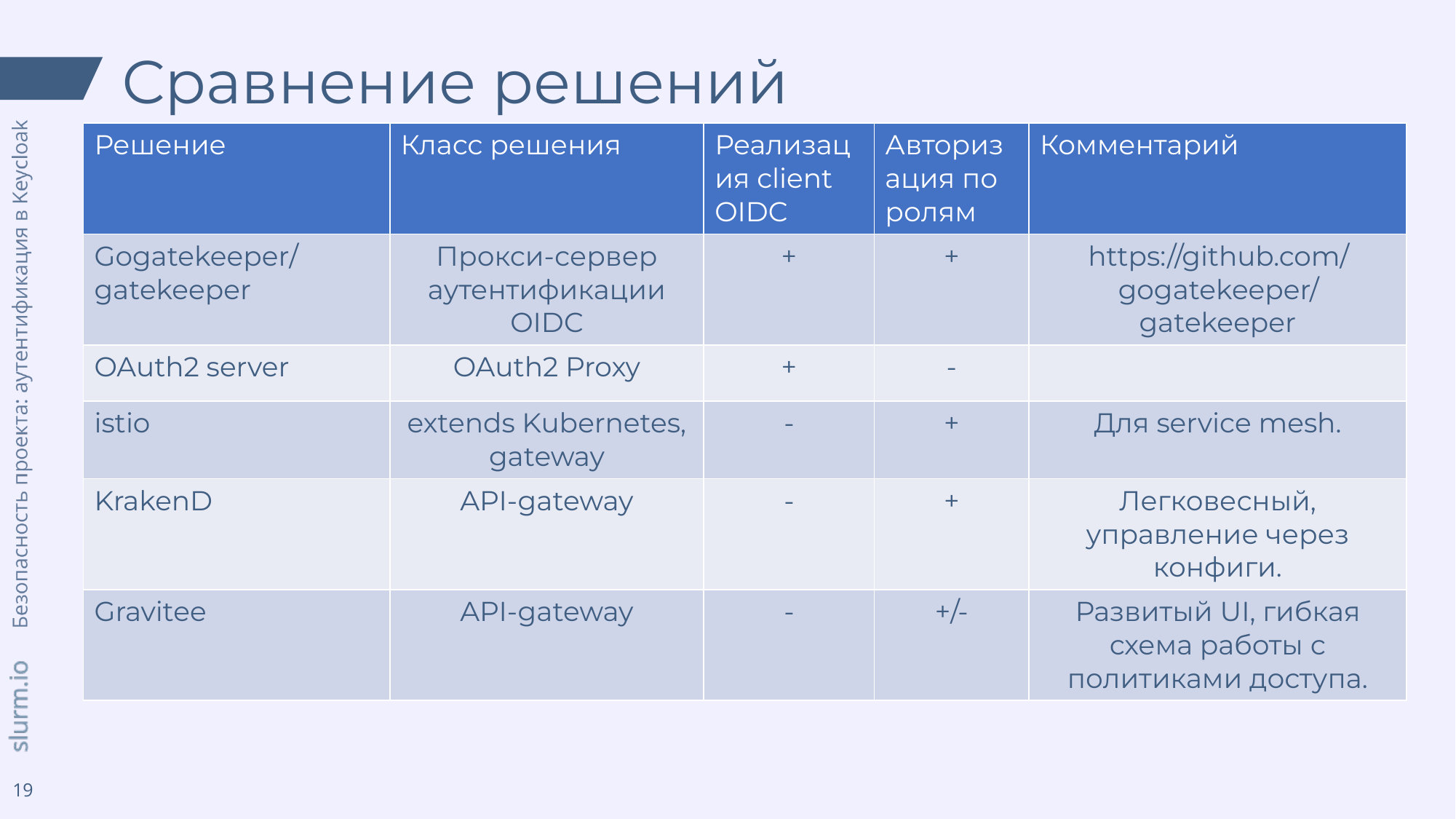

# Сравнение решений
| Решение | Класс решения | Реализация client OIDC | Авторизация по ролям | Комментарий |
| --- | --- | --- | --- | --- |
| Gogatekeeper/gatekeeper | Прокси-сервер аутентификации OIDC | + | + | https://github.com/gogatekeeper/gatekeeper |
| OAuth2 server | OAuth2 Proxy | + | - |  |
| istio | extends Kubernetes, gateway | - | + | Для service mesh. |
| KrakenD | API-gateway | - | + | Легковесный, управление через конфиги. |
| Gravitee | API-gateway | - | +/- | Развитый UI, гибкая схема работы с политиками доступа. |